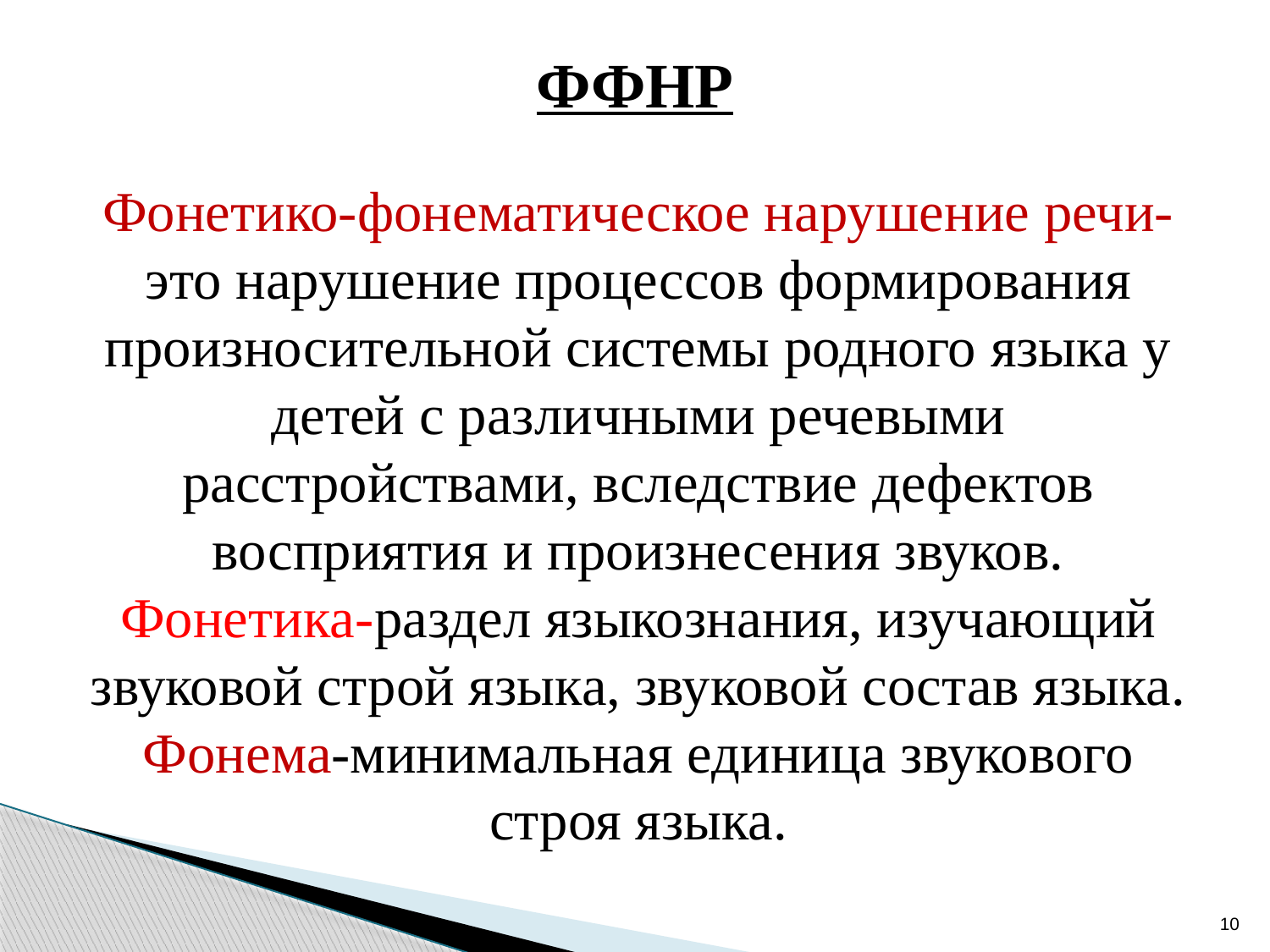

# ФФНР
Фонетико-фонематическое нарушение речи-это нарушение процессов формирования произносительной системы родного языка у детей с различными речевыми расстройствами, вследствие дефектов восприятия и произнесения звуков.
Фонетика-раздел языкознания, изучающий звуковой строй языка, звуковой состав языка.
Фонема-минимальная единица звукового строя языка.

10